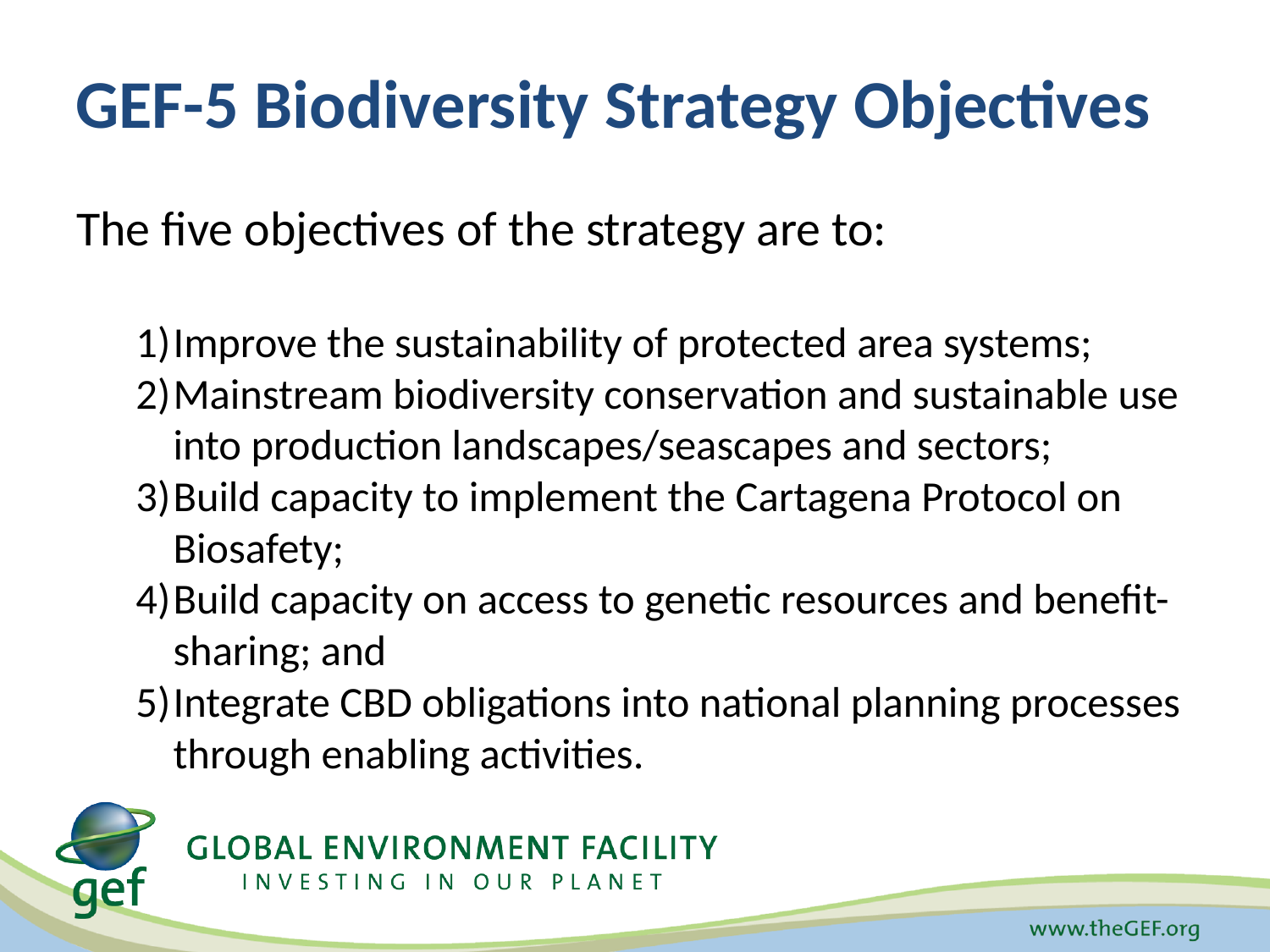

# GEF-5 Biodiversity Strategy Objectives
The five objectives of the strategy are to:

Improve the sustainability of protected area systems;
Mainstream biodiversity conservation and sustainable use into production landscapes/seascapes and sectors;
Build capacity to implement the Cartagena Protocol on Biosafety;
Build capacity on access to genetic resources and benefit-sharing; and
Integrate CBD obligations into national planning processes through enabling activities.